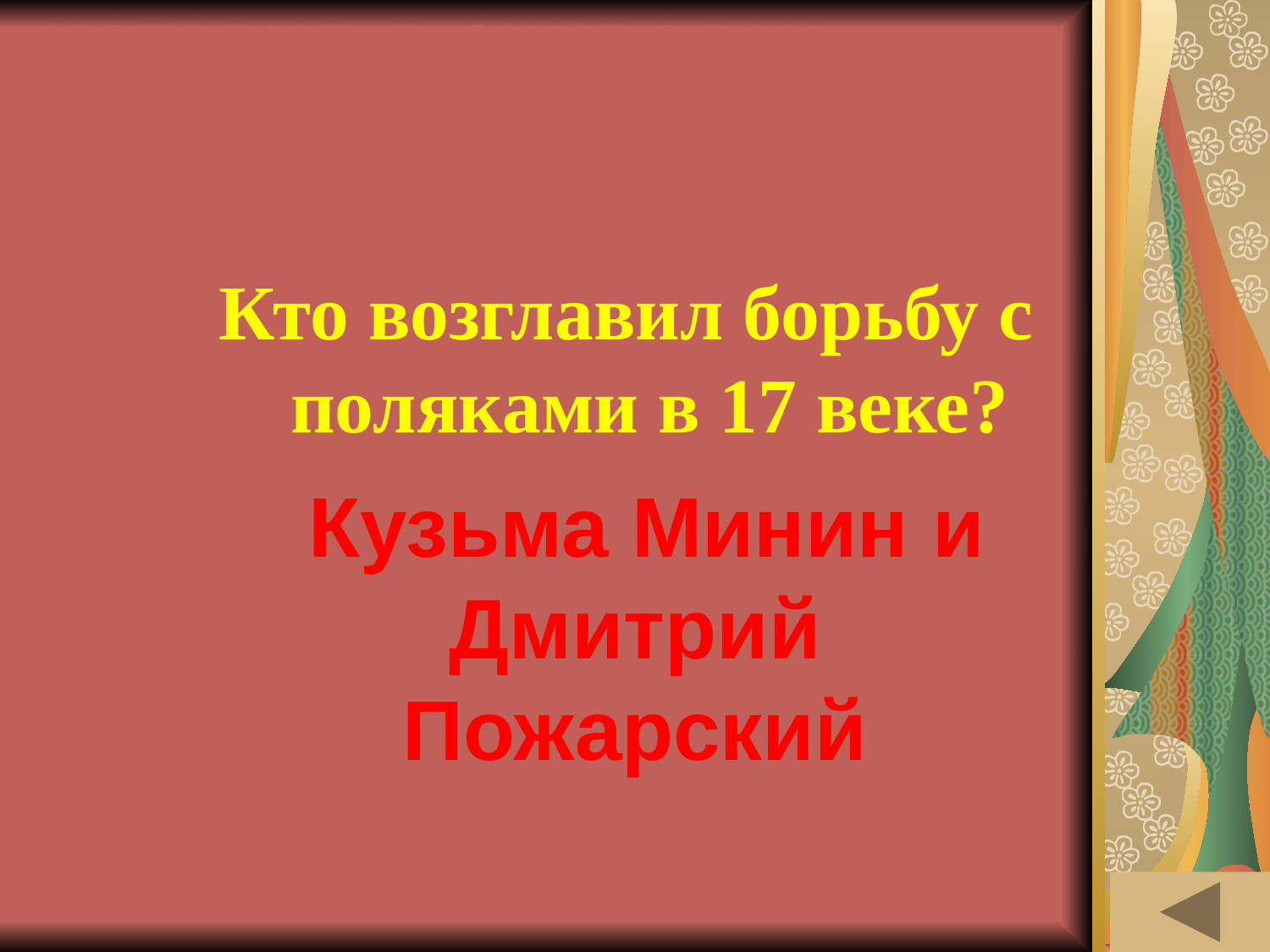

# ИСТОРИЯ  В СИМВОЛАХ И ЗНАКАХ (10)
Кто возглавил борьбу с поляками в 17 веке?
 Кузьма Минин и Дмитрий Пожарский